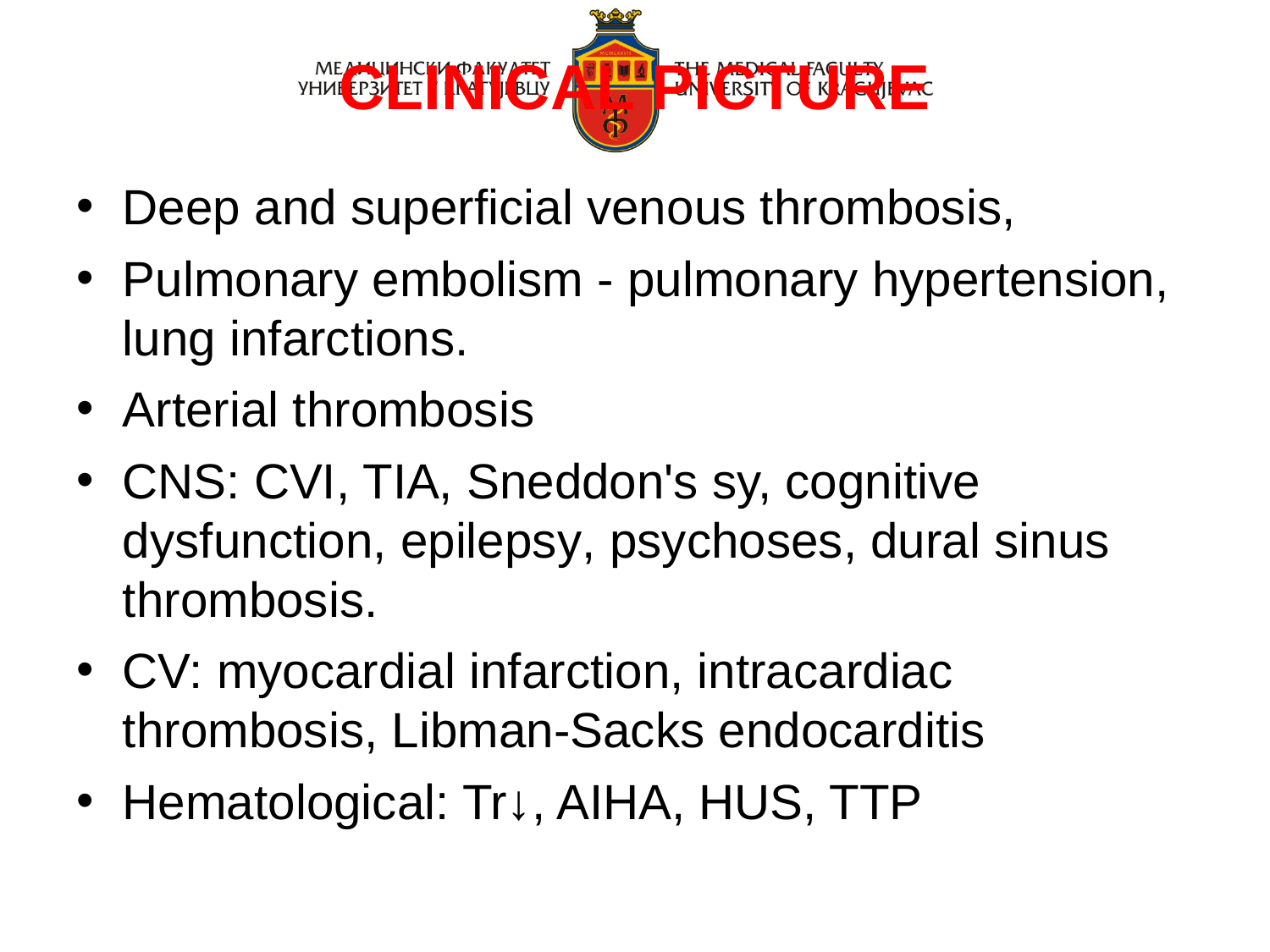

CLINICAL PICTURE
Deep and superficial venous thrombosis,
Pulmonary embolism - pulmonary hypertension, lung infarctions.
Arterial thrombosis
CNS: CVI, TIA, Sneddon's sy, cognitive dysfunction, epilepsy, psychoses, dural sinus thrombosis.
CV: myocardial infarction, intracardiac thrombosis, Libman-Sacks endocarditis
Hematological: Tr↓, AIHA, HUS, TTP